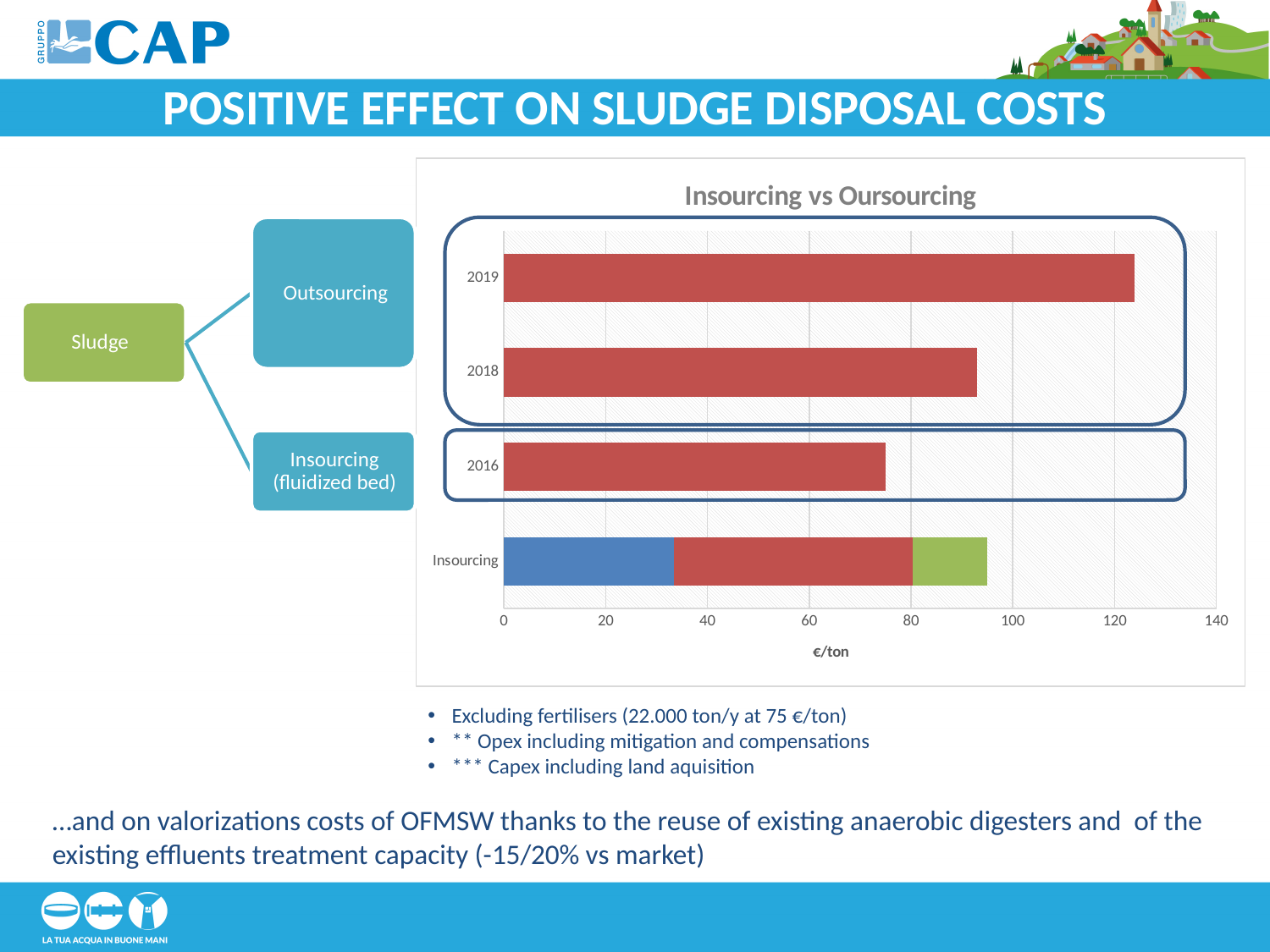

# POSITIVE EFFECT ON SLUDGE DISPOSAL COSTS
Sludge

Outsourcing

Insourcing (fluidized bed)

### Chart: Insourcing vs Oursourcing

| Category |  |  | COST OF CAPITAL |
|---|---|---|---|
| Insourcing | 33.4 | 46.9 | 14.6 |
| 2016 | 0.0 | 75.0 | 0.0 |
| 2018 | 0.0 | 93.0 | 0.0 |
| 2019 | 0.0 | 124.0 | 0.0 |

Excluding fertilisers (22.000 ton/y at 75 €/ton)
** Opex including mitigation and compensations
*** Capex including land aquisition
…and on valorizations costs of OFMSW thanks to the reuse of existing anaerobic digesters and  of the existing effluents treatment capacity (-15/20% vs market)